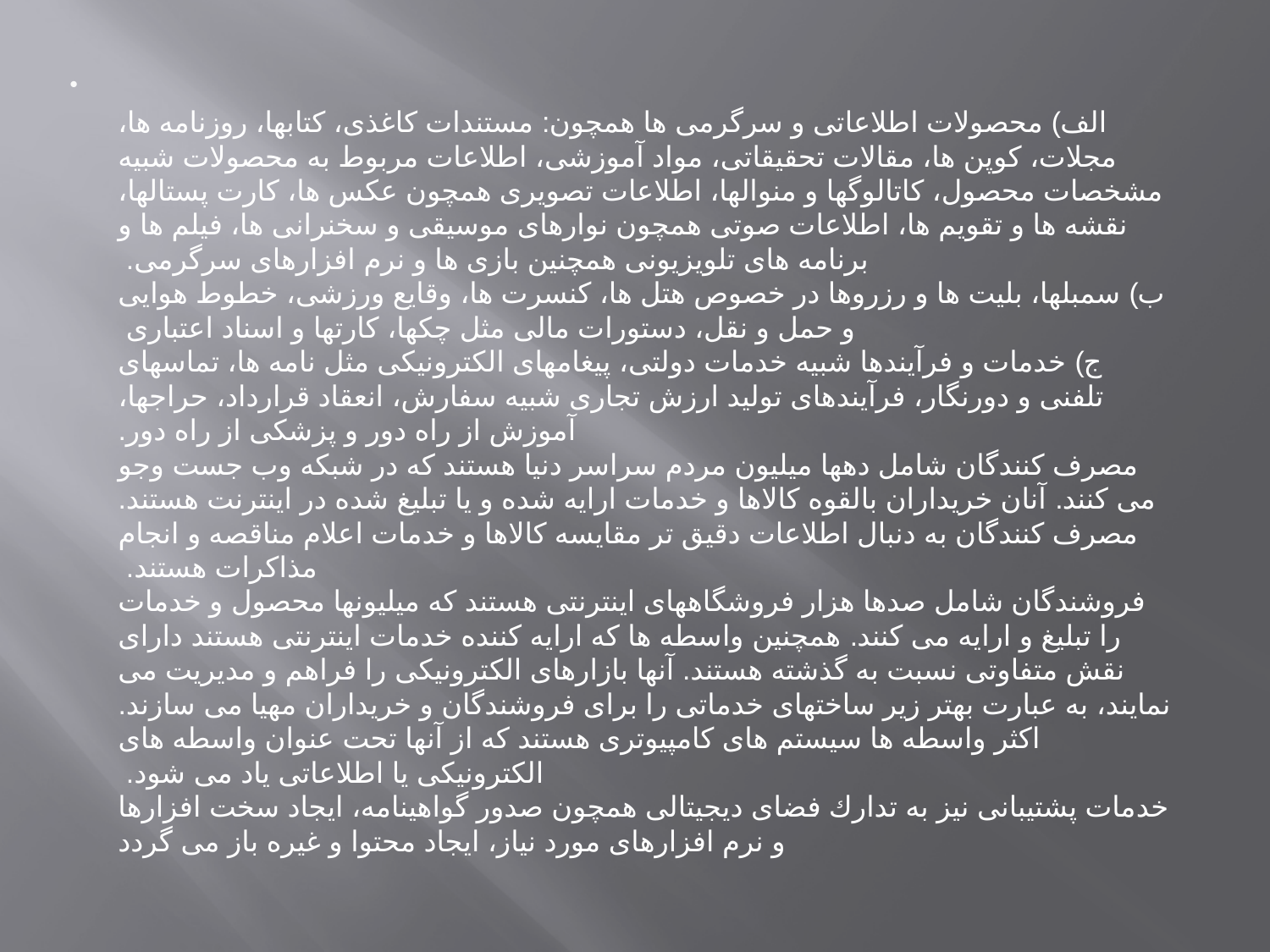

الف) محصولات اطلاعاتی و سرگرمی ها همچون: مستندات كاغذی، كتابها، روزنامه ها، مجلات، كوپن ها، مقالات تحقیقاتی، مواد آموزشی، اطلاعات مربوط به محصولات شبیه مشخصات محصول، كاتالوگها و منوالها، اطلاعات تصویری همچون عكس ها، كارت پستالها، نقشه ها و تقویم ها، اطلاعات صوتی همچون نوارهای موسیقی و سخنرانی ها، فیلم ها و برنامه های تلویزیونی همچنین بازی ها و نرم افزارهای سرگرمی. 
ب) سمبلها، بلیت ها و رزروها در خصوص هتل ها، كنسرت ها، وقایع ورزشی، خطوط هوایی و حمل و نقل، دستورات مالی مثل چكها، كارتها و اسناد اعتباری 
ج) خدمات و فرآیندها شبیه خدمات دولتی، پیغامهای الكترونیكی مثل نامه ها، تماسهای تلفنی و دورنگار، فرآیندهای تولید ارزش تجاری شبیه سفارش، انعقاد قرارداد، حراجها، آموزش از راه دور و پزشكی از راه دور.
مصرف كنندگان شامل دهها میلیون مردم سراسر دنیا هستند كه در شبكه وب جست وجو می كنند. آنان خریداران بالقوه كالاها و خدمات ارایه شده و یا تبلیغ شده در اینترنت هستند. مصرف كنندگان به دنبال اطلاعات دقیق تر مقایسه كالاها و خدمات اعلام مناقصه و انجام مذاكرات هستند. 
فروشندگان شامل صدها هزار فروشگاههای اینترنتی هستند كه میلیونها محصول و خدمات را تبلیغ و ارایه می كنند. همچنین واسطه ها كه ارایه كننده خدمات اینترنتی هستند دارای نقش متفاوتی نسبت به گذشته هستند. آنها بازارهای الكترونیكی را فراهم و مدیریت می نمایند، به عبارت بهتر زیر ساختهای خدماتی را برای فروشندگان و خریداران مهیا می سازند. اكثر واسطه ها سیستم های كامپیوتری هستند كه از آنها تحت عنوان واسطه های الكترونیكی یا اطلاعاتی یاد می شود. 
خدمات پشتیبانی نیز به تدارك فضای دیجیتالی همچون صدور گواهینامه، ایجاد سخت افزارها و نرم افزارهای مورد نیاز، ایجاد محتوا و غیره باز می گردد